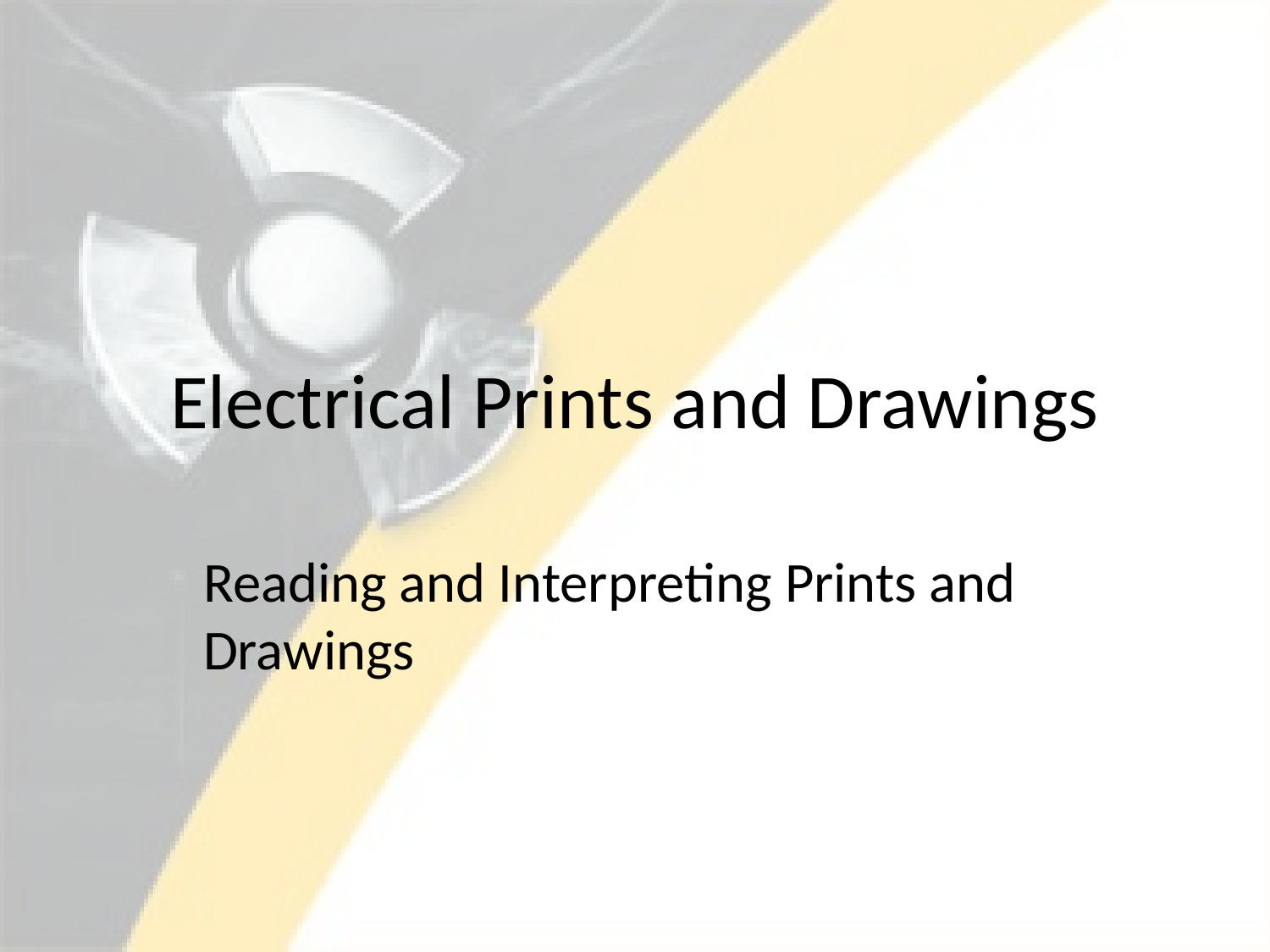

# Electrical Prints and Drawings
Reading and Interpreting Prints and Drawings